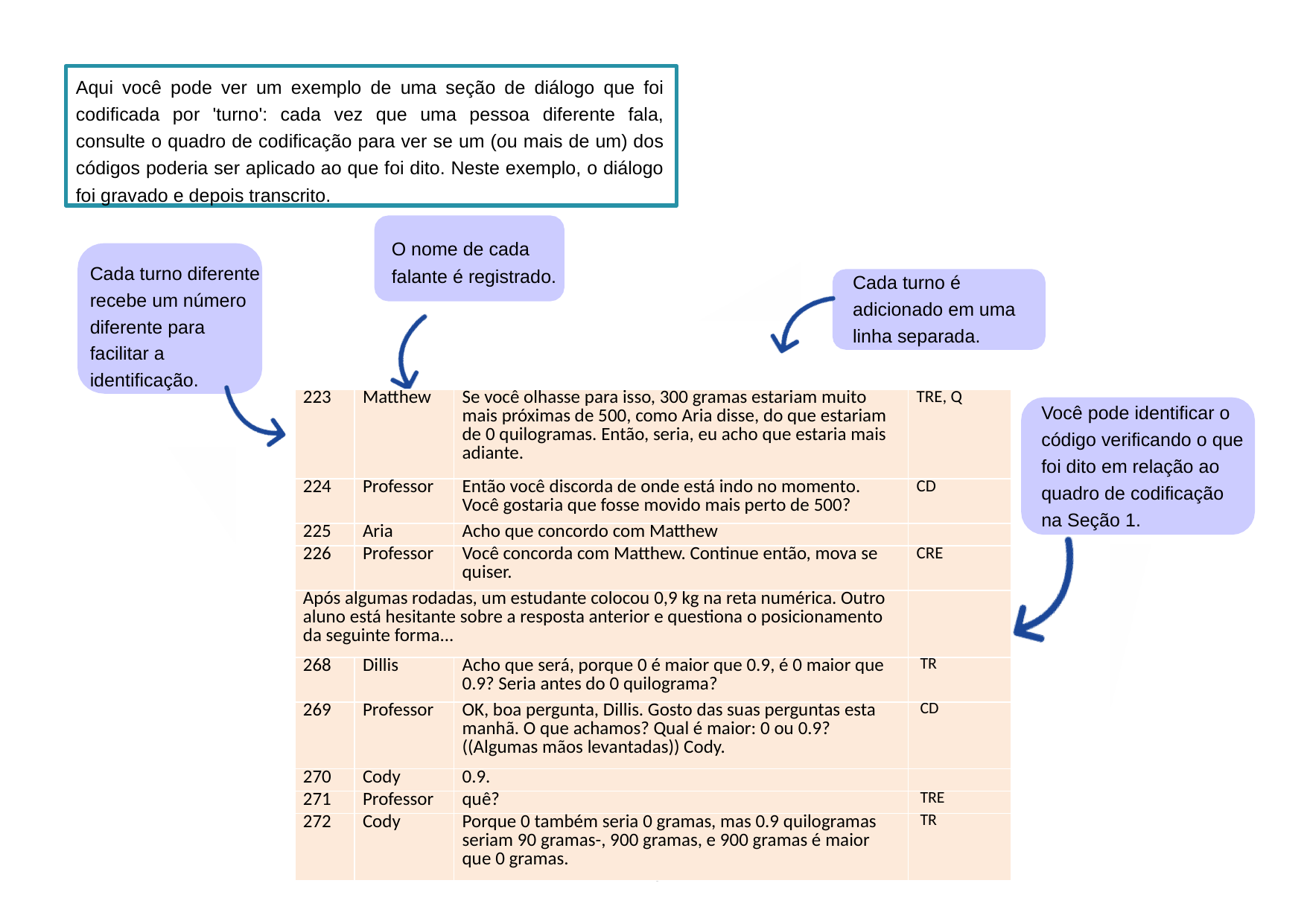

Aqui você pode ver um exemplo de uma seção de diálogo que foi codificada por 'turno': cada vez que uma pessoa diferente fala, consulte o quadro de codificação para ver se um (ou mais de um) dos códigos poderia ser aplicado ao que foi dito. Neste exemplo, o diálogo foi gravado e depois transcrito.

O nome de cada falante é registrado.

Cada turno diferente recebe um número diferente para facilitar a identificação.

Cada turno é adicionado em uma linha separada.

| 223 | Matthew | Se você olhasse para isso, 300 gramas estariam muito mais próximas de 500, como Aria disse, do que estariam de 0 quilogramas. Então, seria, eu acho que estaria mais adiante. | TRE, Q |
| --- | --- | --- | --- |
| 224 | Professor | Então você discorda de onde está indo no momento. Você gostaria que fosse movido mais perto de 500? | CD |
| 225 | Aria | Acho que concordo com Matthew |  |
| 226 | Professor | Você concorda com Matthew. Continue então, mova se quiser. | CRE |
| Após algumas rodadas, um estudante colocou 0,9 kg na reta numérica. Outro aluno está hesitante sobre a resposta anterior e questiona o posicionamento da seguinte forma... |  |  |  |
| 268 | Dillis | Acho que será, porque 0 é maior que 0.9, é 0 maior que 0.9? Seria antes do 0 quilograma? | TR |
| 269 | Professor | OK, boa pergunta, Dillis. Gosto das suas perguntas esta manhã. O que achamos? Qual é maior: 0 ou 0.9? ((Algumas mãos levantadas)) Cody. | CD |
| 270 | Cody | 0.9. |  |
| 271 | Professor | quê? | TRE |
| 272 | Cody | Porque 0 também seria 0 gramas, mas 0.9 quilogramas seriam 90 gramas-, 900 gramas, e 900 gramas é maior que 0 gramas. | TR |
Você pode identificar o código verificando o que foi dito em relação ao quadro de codificação na Seção 1.

28